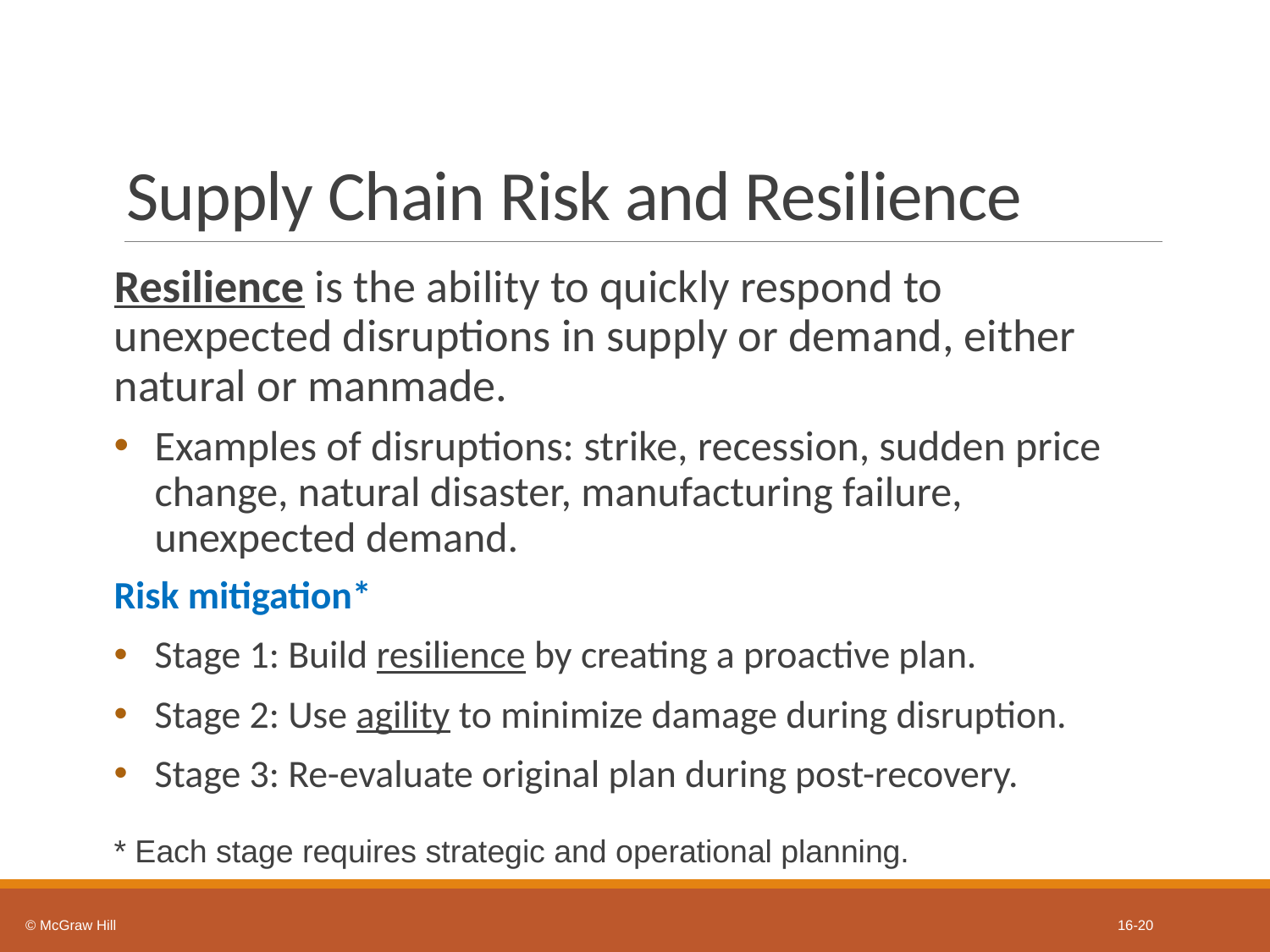

# Supply Chain Risk and Resilience
Resilience is the ability to quickly respond to unexpected disruptions in supply or demand, either natural or manmade.
Examples of disruptions: strike, recession, sudden price change, natural disaster, manufacturing failure, unexpected demand.
Risk mitigation*
Stage 1: Build resilience by creating a proactive plan.
Stage 2: Use agility to minimize damage during disruption.
Stage 3: Re-evaluate original plan during post-recovery.
* Each stage requires strategic and operational planning.